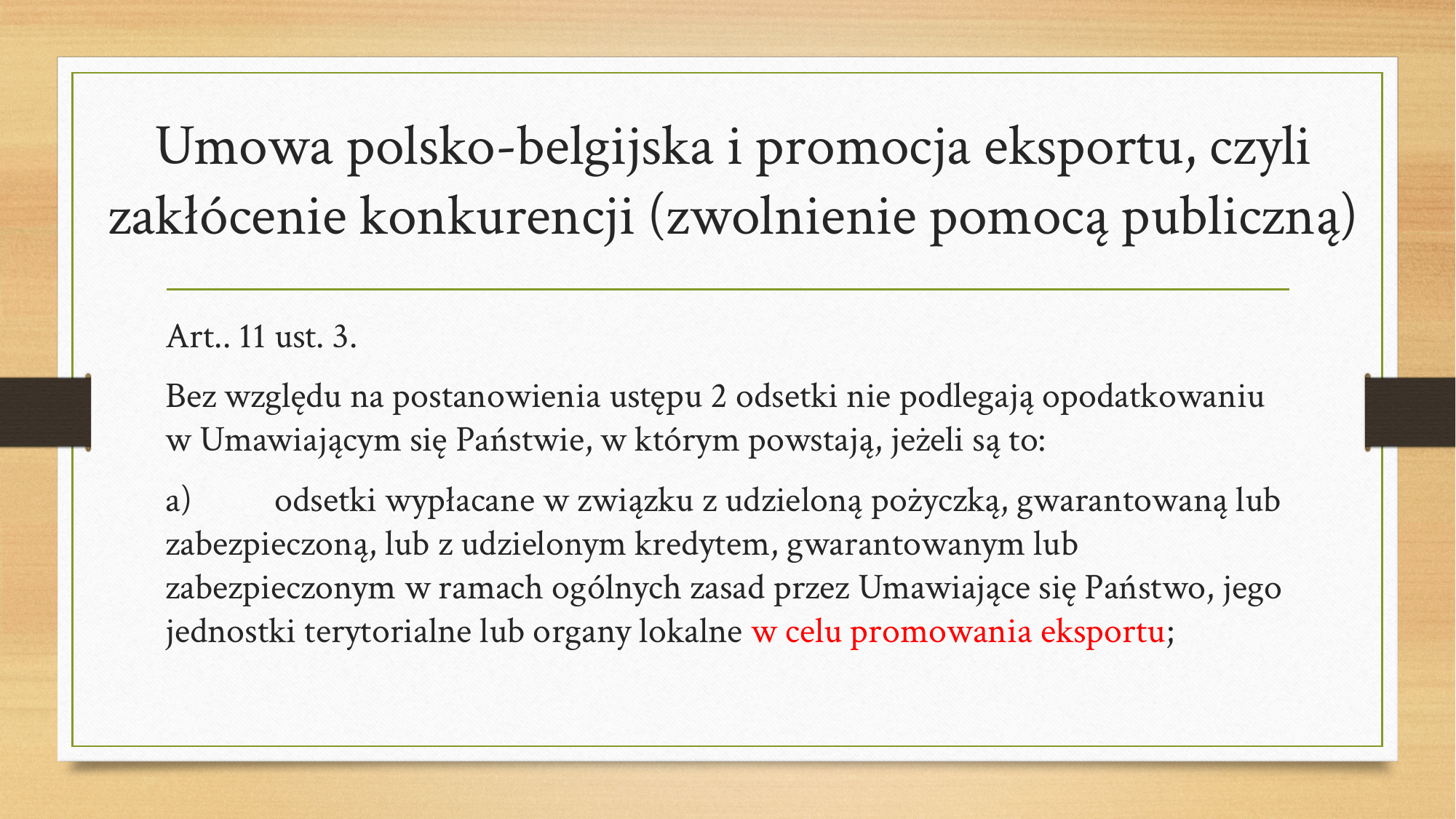

# Umowa polsko-belgijska i promocja eksportu, czyli zakłócenie konkurencji (zwolnienie pomocą publiczną)
Art.. 11 ust. 3.
Bez względu na postanowienia ustępu 2 odsetki nie podlegają opodatkowaniu w Umawiającym się Państwie, w którym powstają, jeżeli są to:
a)	odsetki wypłacane w związku z udzieloną pożyczką, gwarantowaną lub zabezpieczoną, lub z udzielonym kredytem, gwarantowanym lub zabezpieczonym w ramach ogólnych zasad przez Umawiające się Państwo, jego jednostki terytorialne lub organy lokalne w celu promowania eksportu;